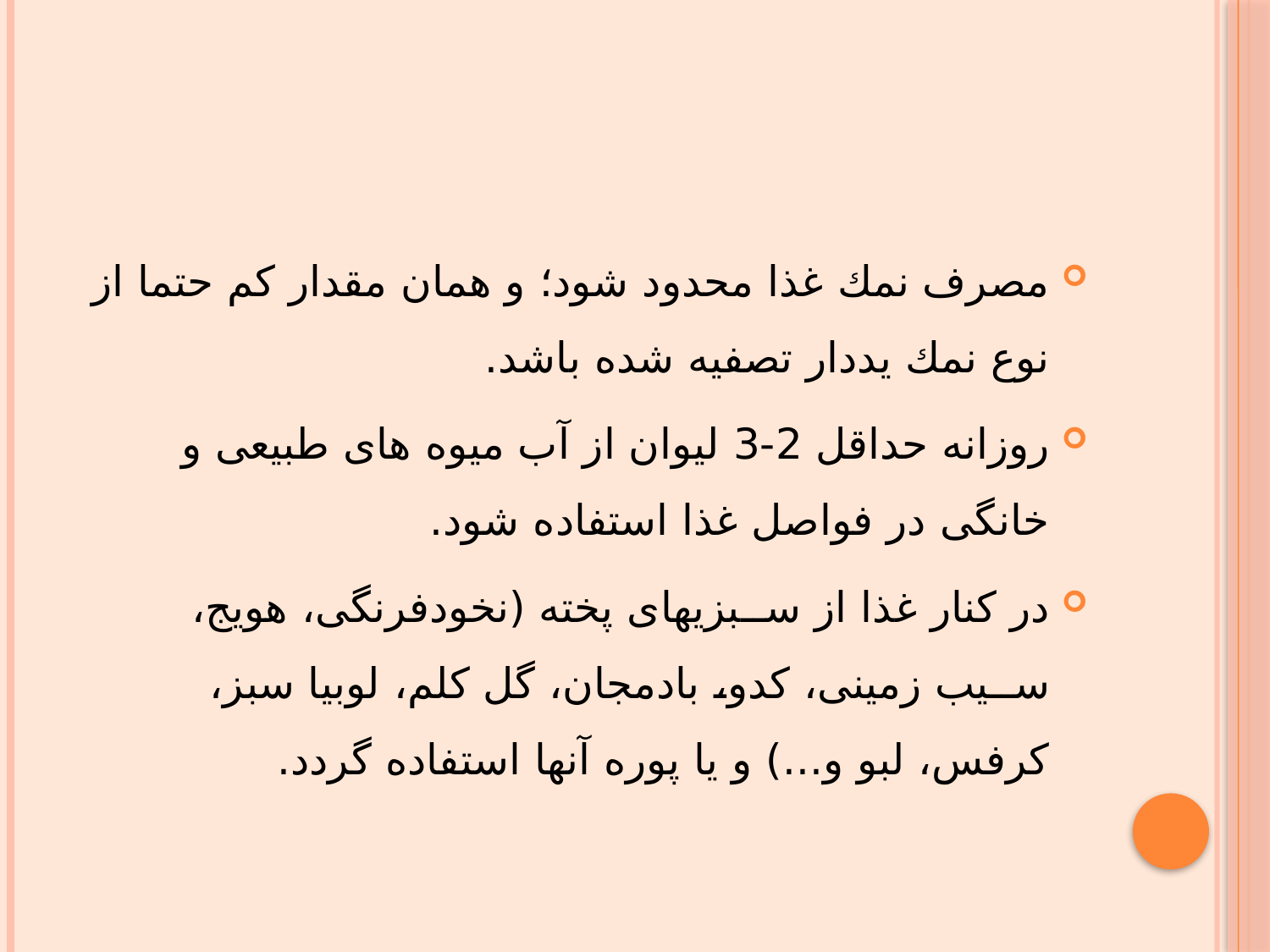

#
مصرف نمك غذا محدود شود؛ و همان مقدار كم حتما از نوع نمك يددار تصفيه شده باشد.
روزانه حداقل 2-3 ليوان از آب ميوه هاى طبيعى و خانگى در فواصل غذا استفاده شود.
در كنار غذا از ســبزیهاى پخته (نخودفرنگى، هويج، ســيب زمينى، كدو، بادمجان، گل كلم، لوبيا سبز، كرفس، لبو و...) و يا پوره آنها استفاده گردد.